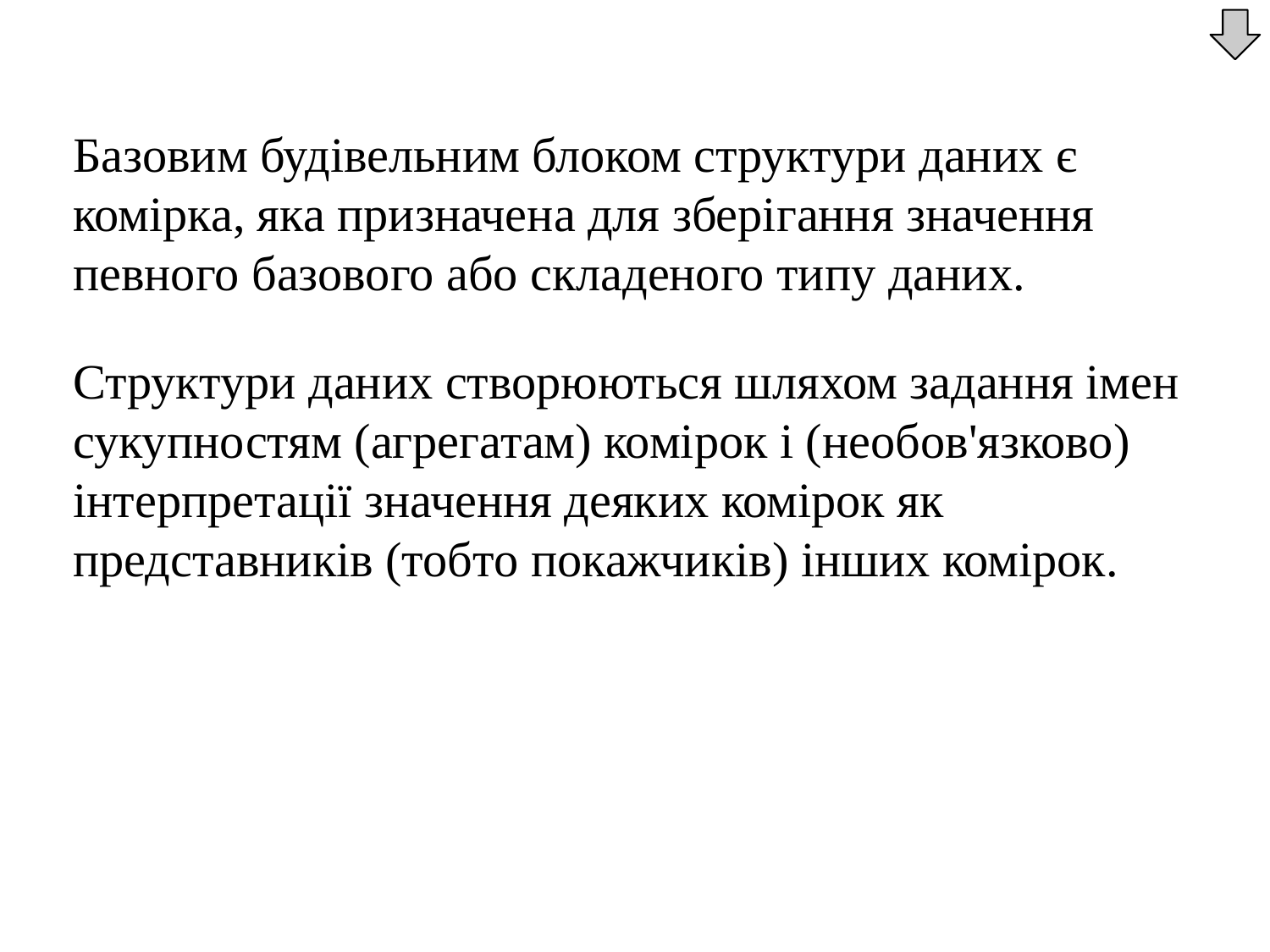

Базовим будівельним блоком структури даних є комірка, яка призначена для зберігання значення певного базового або складеного типу даних.

	Структури даних створюються шляхом задання імен сукупностям (агрегатам) комірок і (необов'язково) інтерпретації значення деяких комірок як представників (тобто покажчиків) інших комірок.